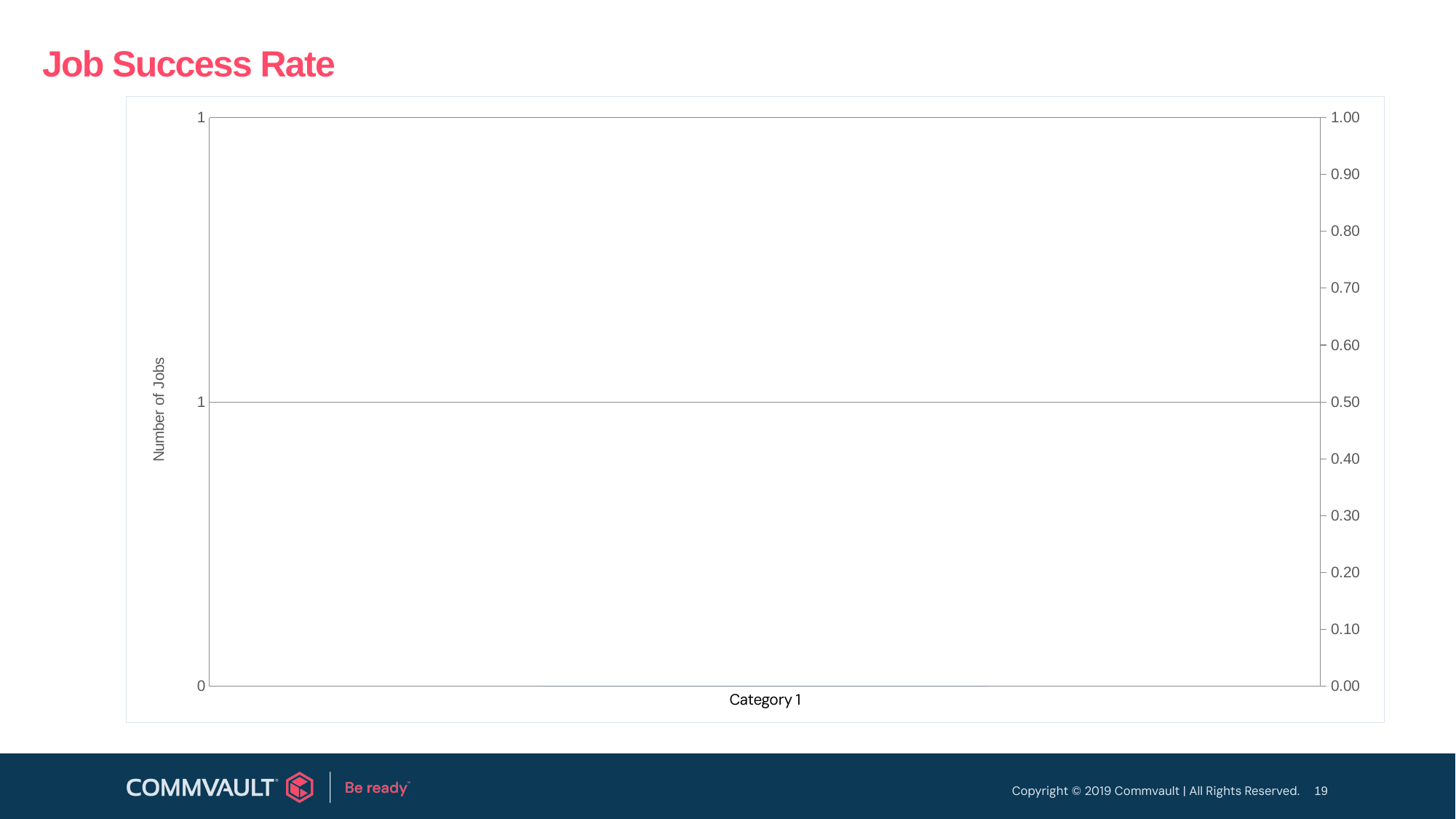

# Job Success Rate

### Chart

| Category | Series 1 | Series 2 |
|---|---|---|
| Category 1 | 0.0 | 0.0 |
19